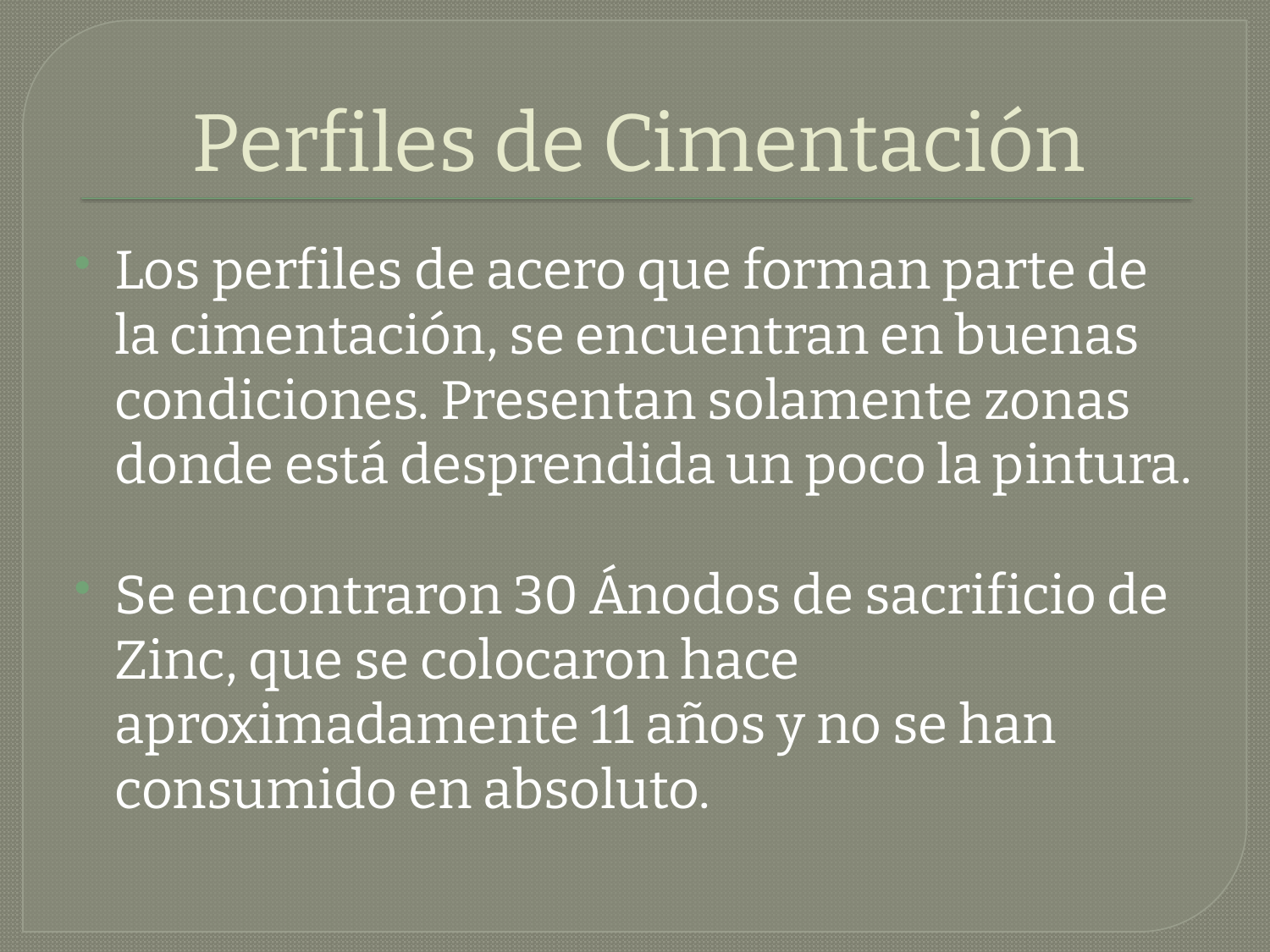

# Perfiles de Cimentación
Los perfiles de acero que forman parte de la cimentación, se encuentran en buenas condiciones. Presentan solamente zonas donde está desprendida un poco la pintura.

Se encontraron 30 Ánodos de sacrificio de Zinc, que se colocaron hace aproximadamente 11 años y no se han consumido en absoluto.